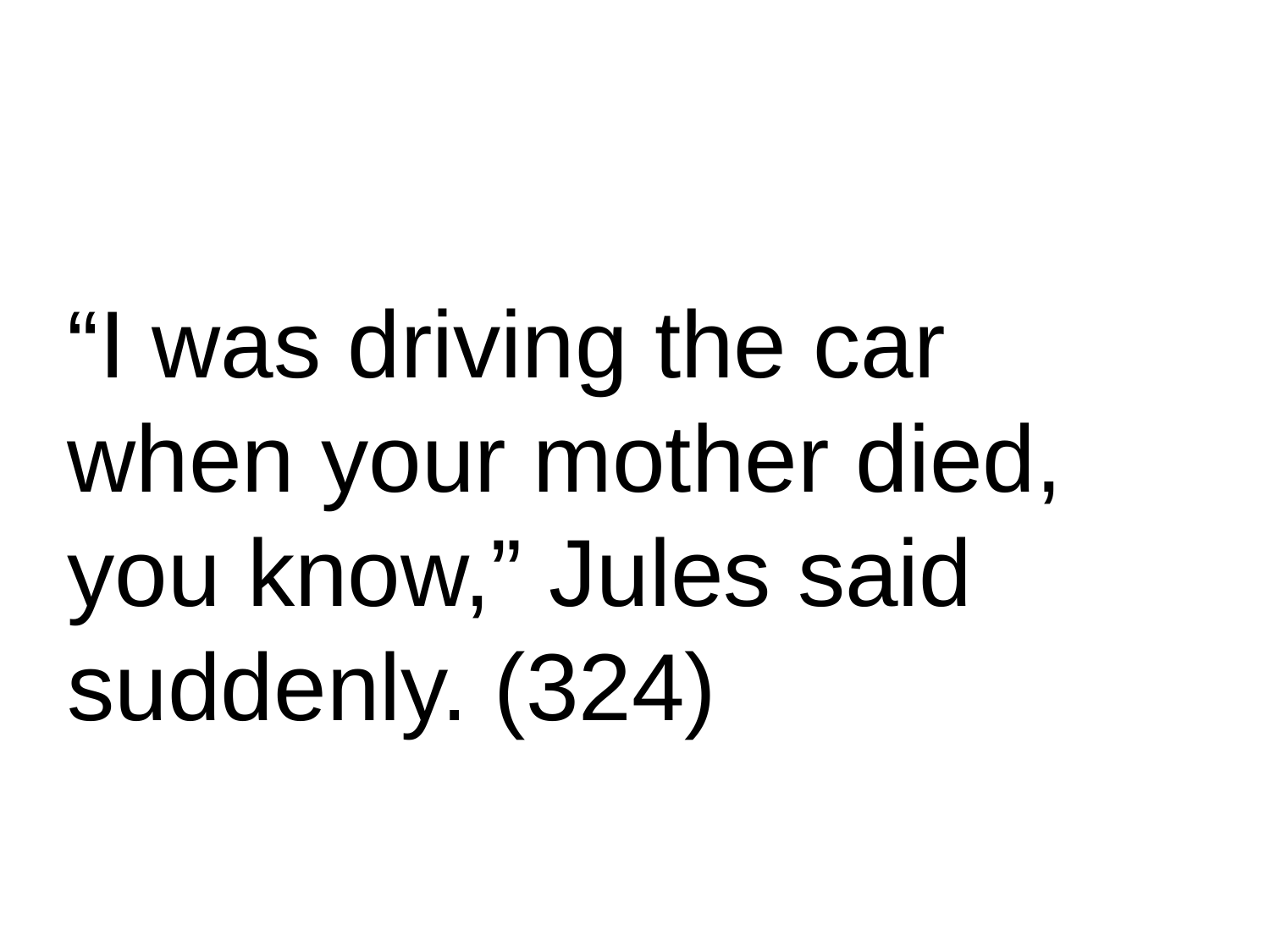

“I was driving the car when your mother died, you know,” Jules said suddenly. (324)